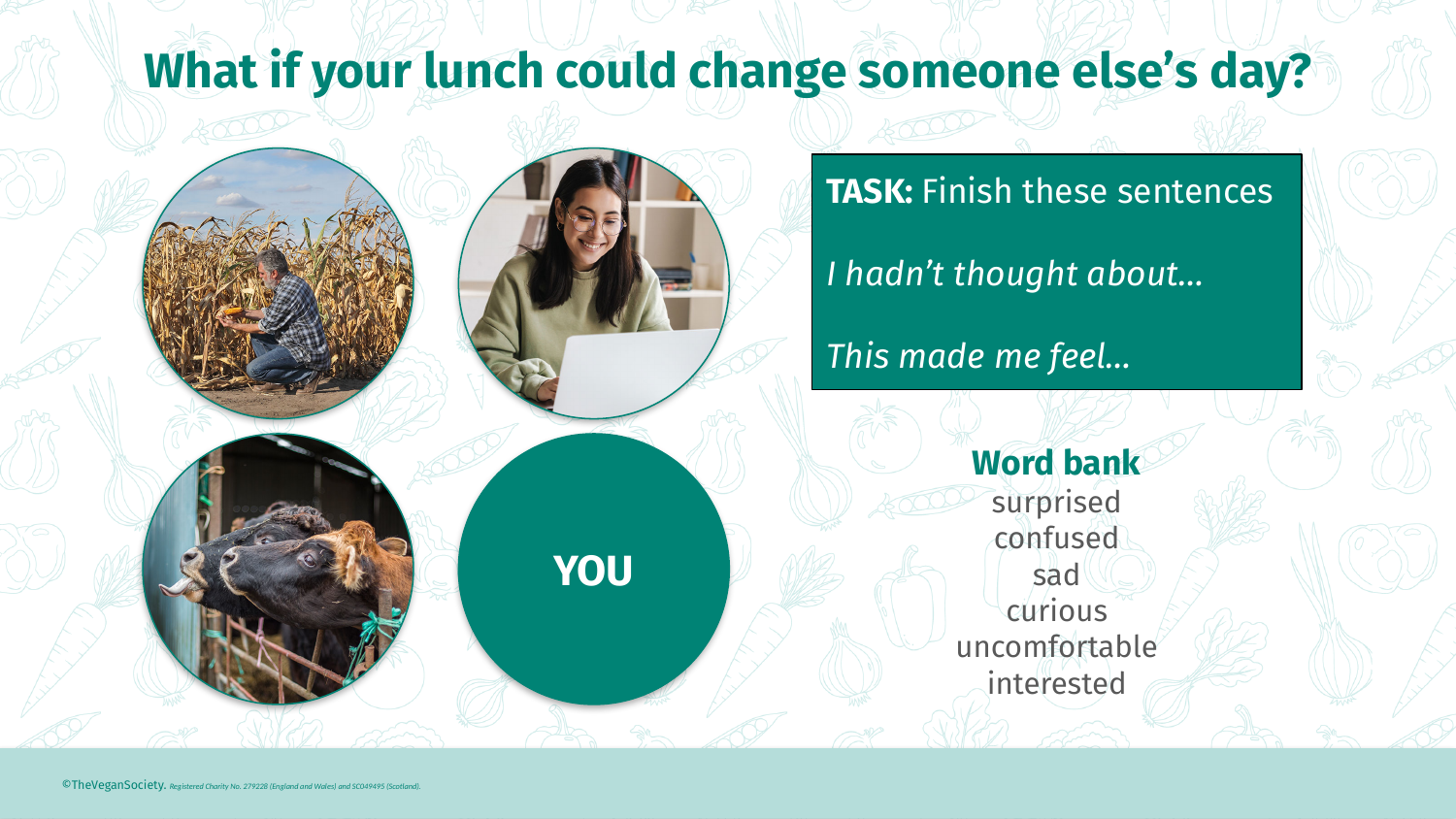

What if your lunch could change someone else’s day?

TASK: Finish these sentences

I hadn’t thought about…

This made me feel…
Word bank
surprised
confused
sad
curious
uncomfortable
interested

YOU